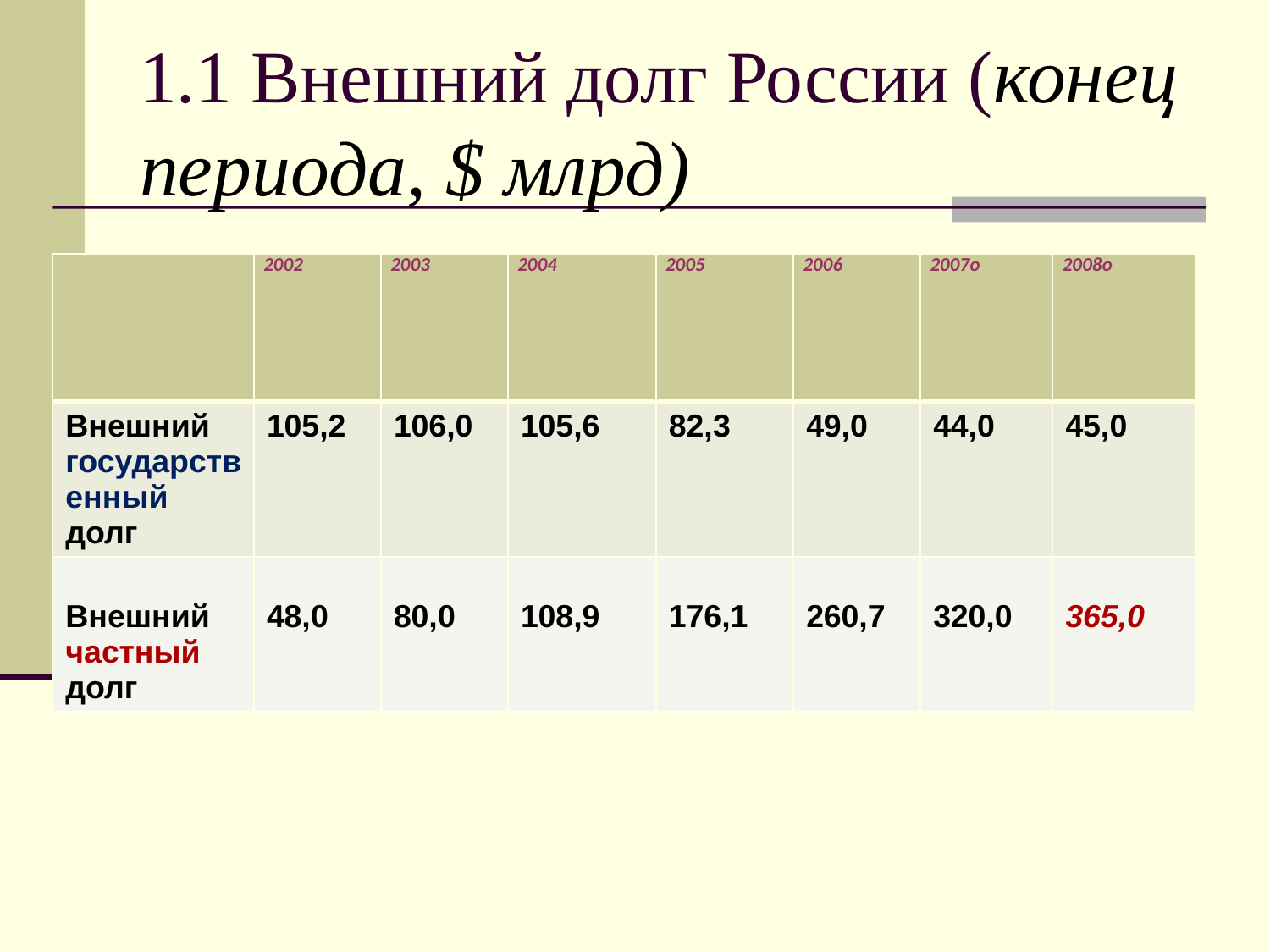

# 1.1 Внешний долг России (конец периода, $ млрд)
|  | 2002 | 2003 | 2004 | 2005 | 2006 | 2007o | 2008o |
| --- | --- | --- | --- | --- | --- | --- | --- |
| Внешний государственный долг | 105,2 | 106,0 | 105,6 | 82,3 | 49,0 | 44,0 | 45,0 |
| Внешний частный долг | 48,0 | 80,0 | 108,9 | 176,1 | 260,7 | 320,0 | 365,0 |